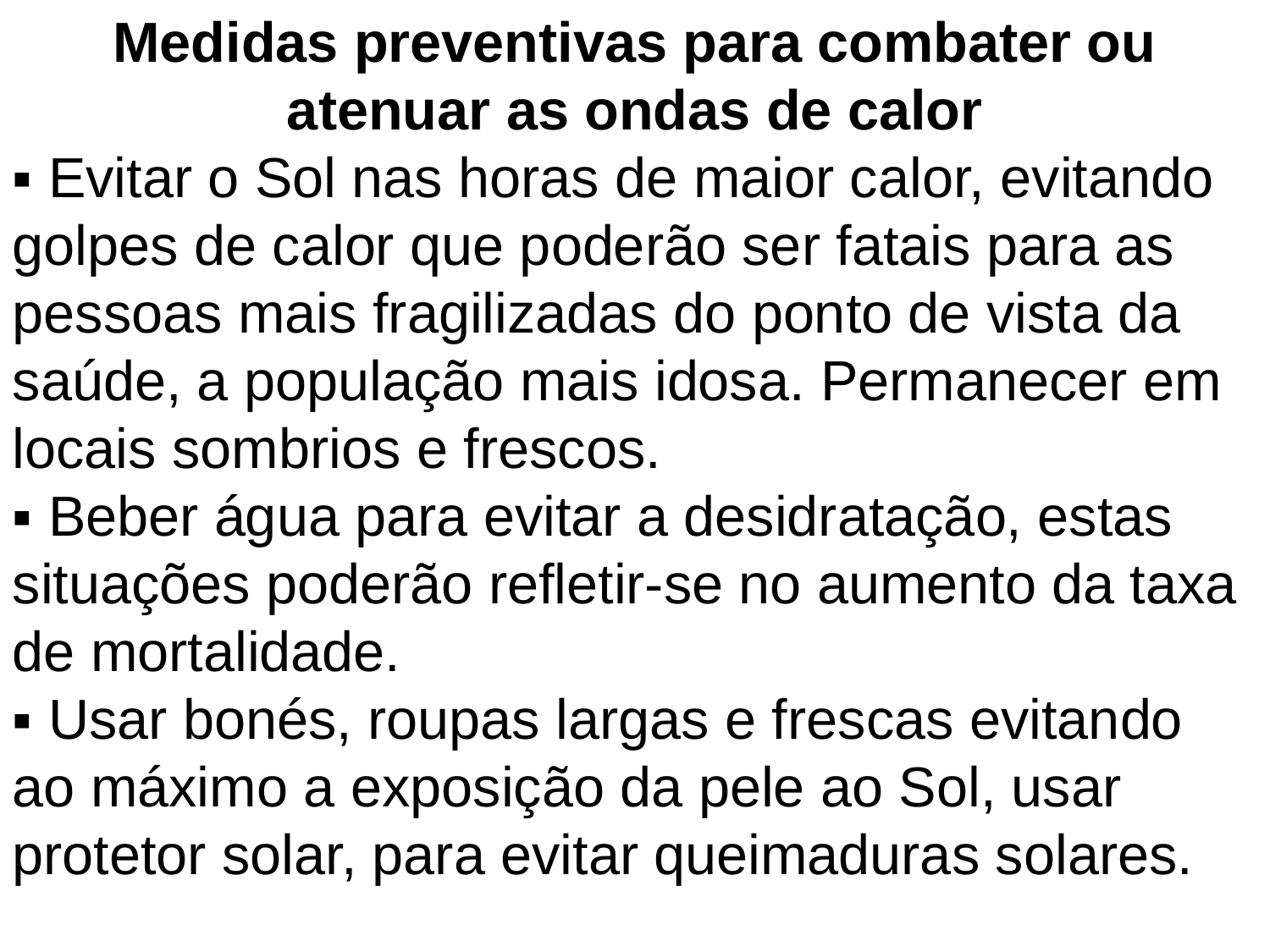

Medidas preventivas para combater ou atenuar as ondas de calor
▪ Evitar o Sol nas horas de maior calor, evitando golpes de calor que poderão ser fatais para as pessoas mais fragilizadas do ponto de vista da saúde, a população mais idosa. Permanecer em locais sombrios e frescos.
▪ Beber água para evitar a desidratação, estas situações poderão refletir-se no aumento da taxa de mortalidade.
▪ Usar bonés, roupas largas e frescas evitando ao máximo a exposição da pele ao Sol, usar protetor solar, para evitar queimaduras solares.